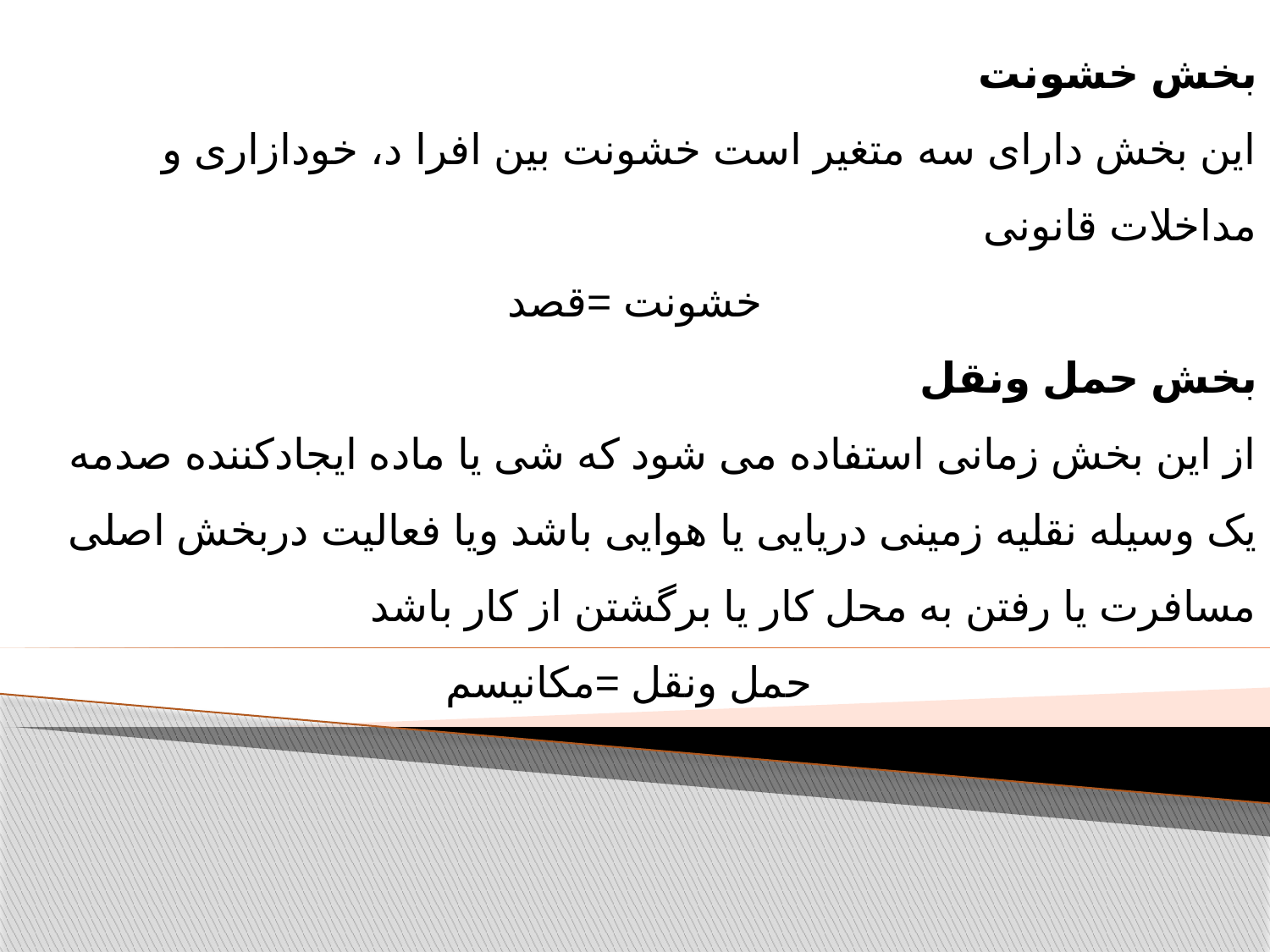

بخش خشونت
این بخش دارای سه متغیر است خشونت بین افرا د، خودازاری و مداخلات قانونی
خشونت =قصد
بخش حمل ونقل
از این بخش زمانی استفاده می شود که شی یا ماده ایجادکننده صدمه یک وسیله نقلیه زمینی دریایی یا هوایی باشد ویا فعالیت دربخش اصلی مسافرت یا رفتن به محل کار یا برگشتن از کار باشد
حمل ونقل =مکانیسم